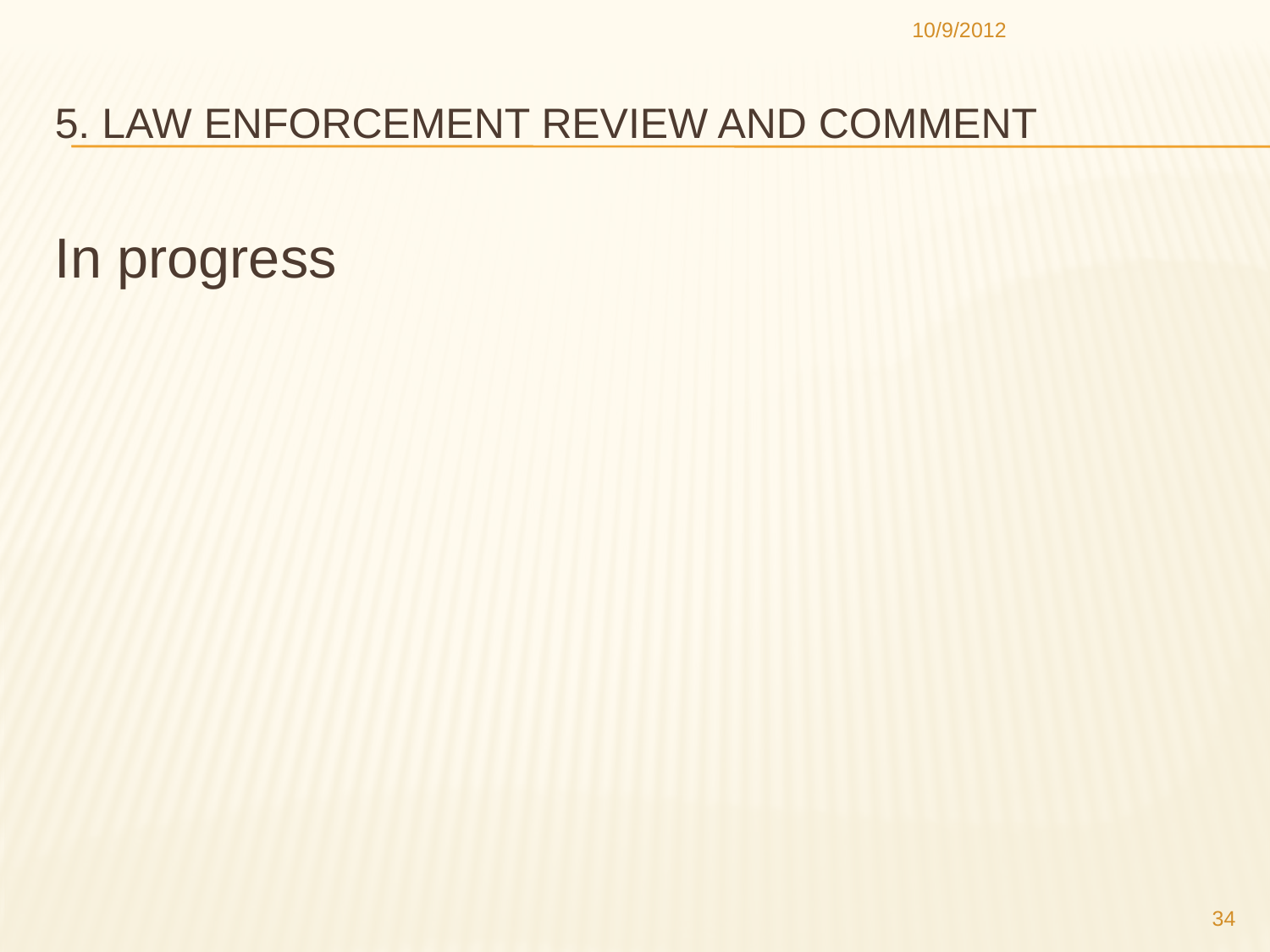

10/9/2012
# 5. Law Enforcement Review and Comment
In progress
34